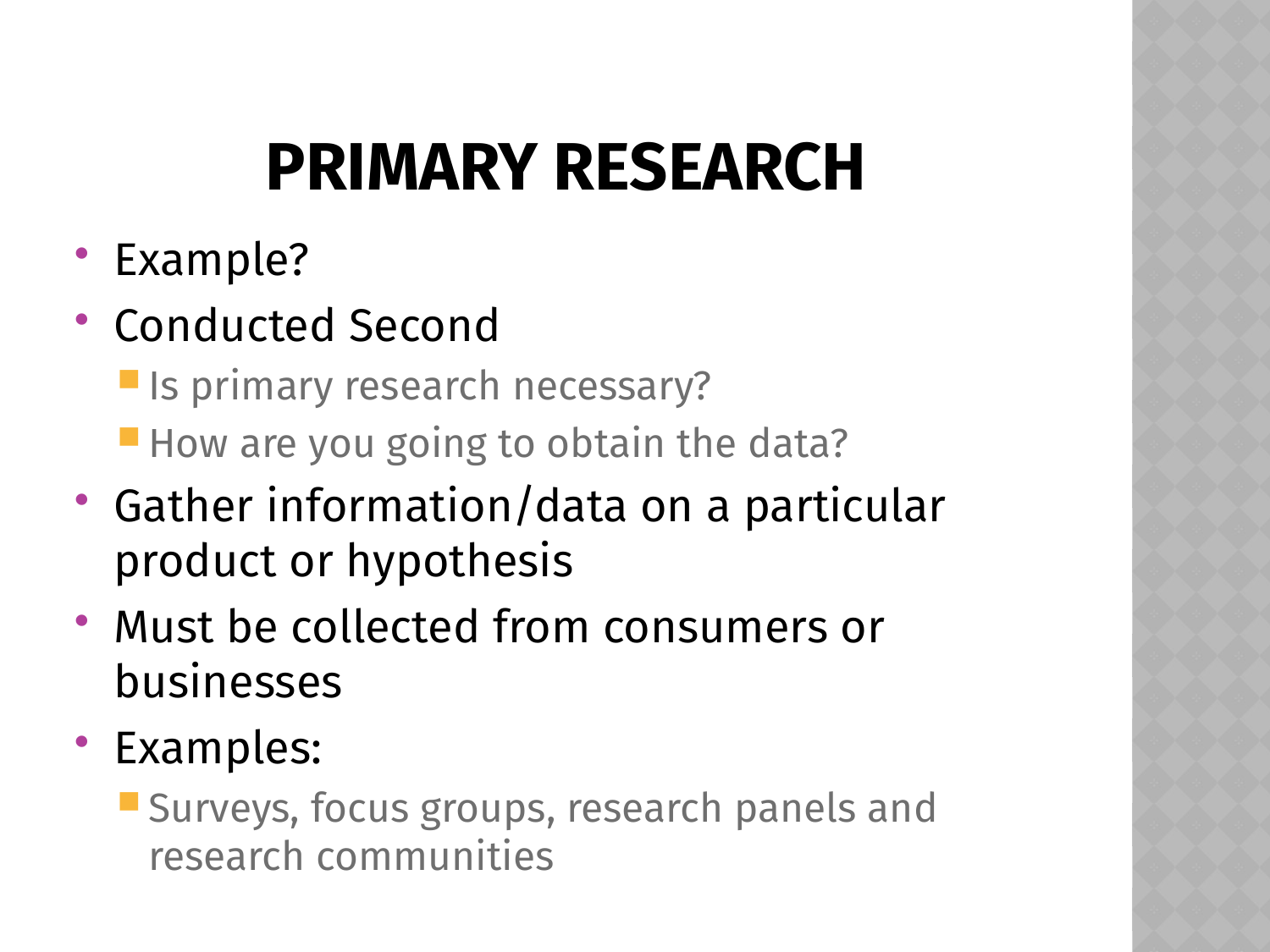

# Primary Research
Example?
Conducted Second
Is primary research necessary?
How are you going to obtain the data?
Gather information/data on a particular product or hypothesis
Must be collected from consumers or businesses
Examples:
Surveys, focus groups, research panels and research communities